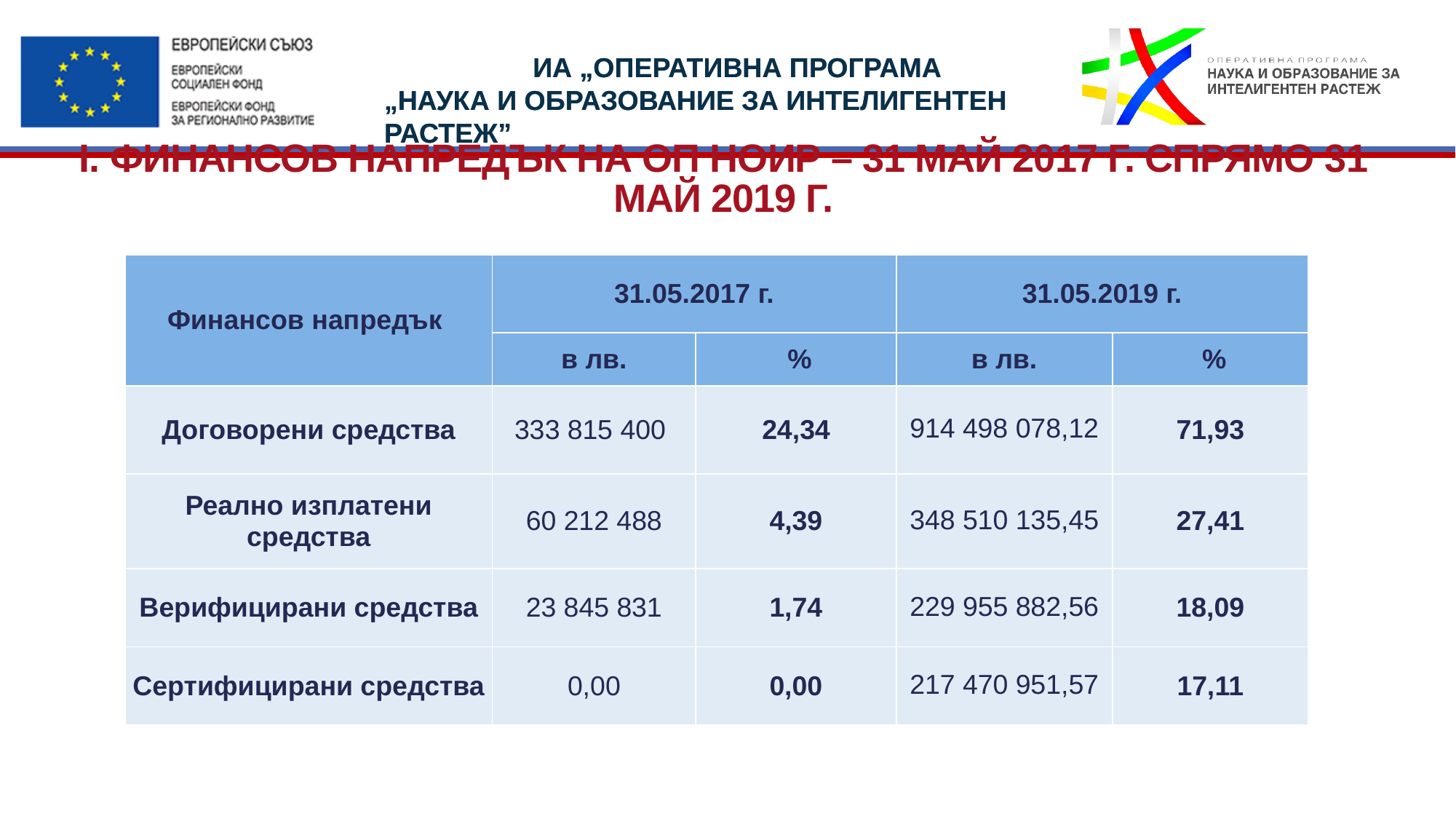

# I. Финансов напредък на ОП НОИР – 31 май 2017 г. спрямо 31 май 2019 г.
| Финансов напредък | 31.05.2017 г. |  | 31.05.2019 г. |  |
| --- | --- | --- | --- | --- |
|  | в лв. | % | в лв. | % |
| Договорени средства | 333 815 400 | 24,34 | 914 498 078,12 | 71,93 |
| Реално изплатени средства | 60 212 488 | 4,39 | 348 510 135,45 | 27,41 |
| Верифицирани средства | 23 845 831 | 1,74 | 229 955 882,56 | 18,09 |
| Сертифицирани средства | 0,00 | 0,00 | 217 470 951,57 | 17,11 |